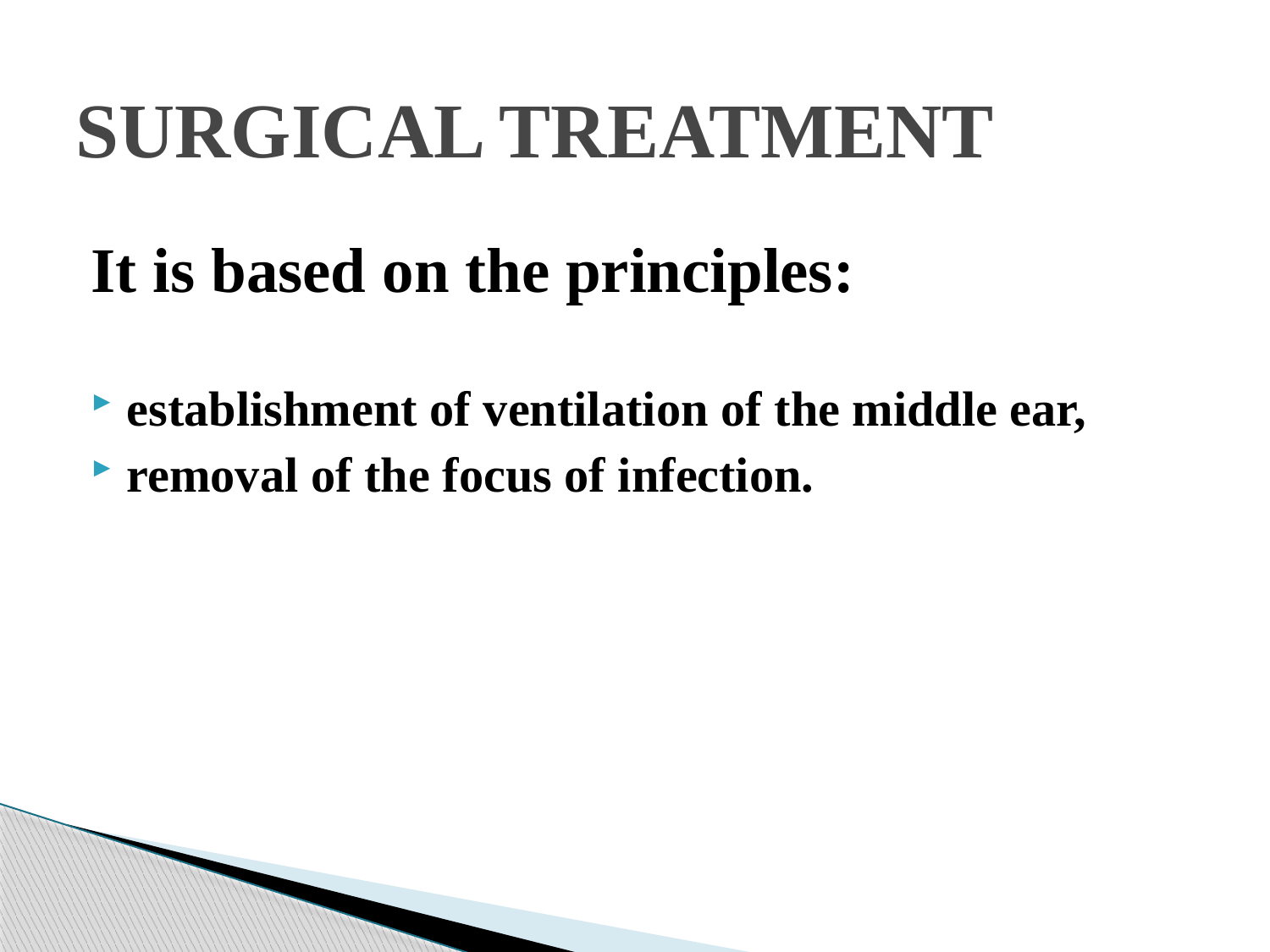

# SURGICAL TREATMENT

It is based on the principles:

establishment of ventilation of the middle ear,
removal of the focus of infection.